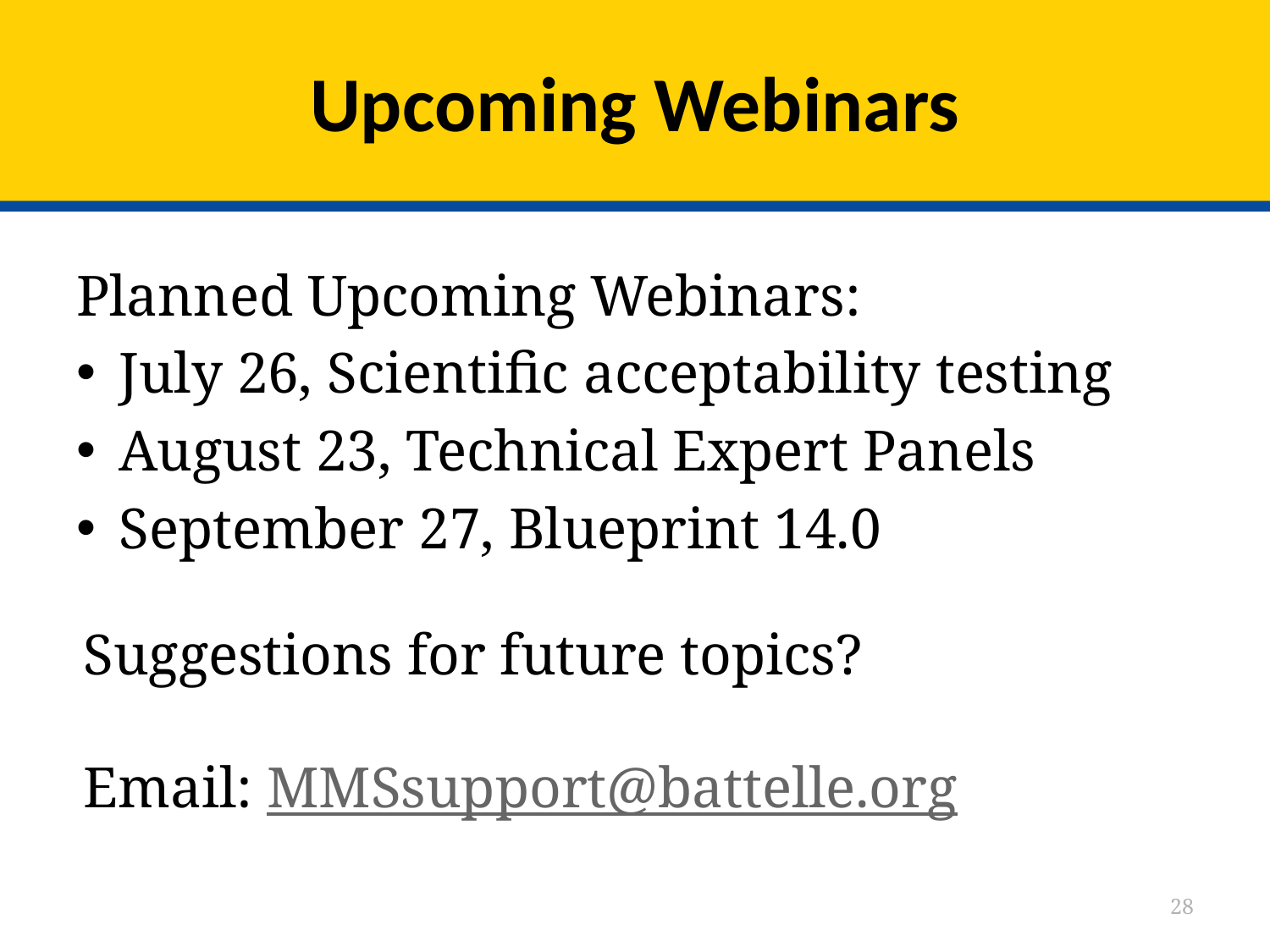

# Upcoming Webinars
Planned Upcoming Webinars:
July 26, Scientific acceptability testing
August 23, Technical Expert Panels
September 27, Blueprint 14.0

Suggestions for future topics?

Email: MMSsupport@battelle.org
28